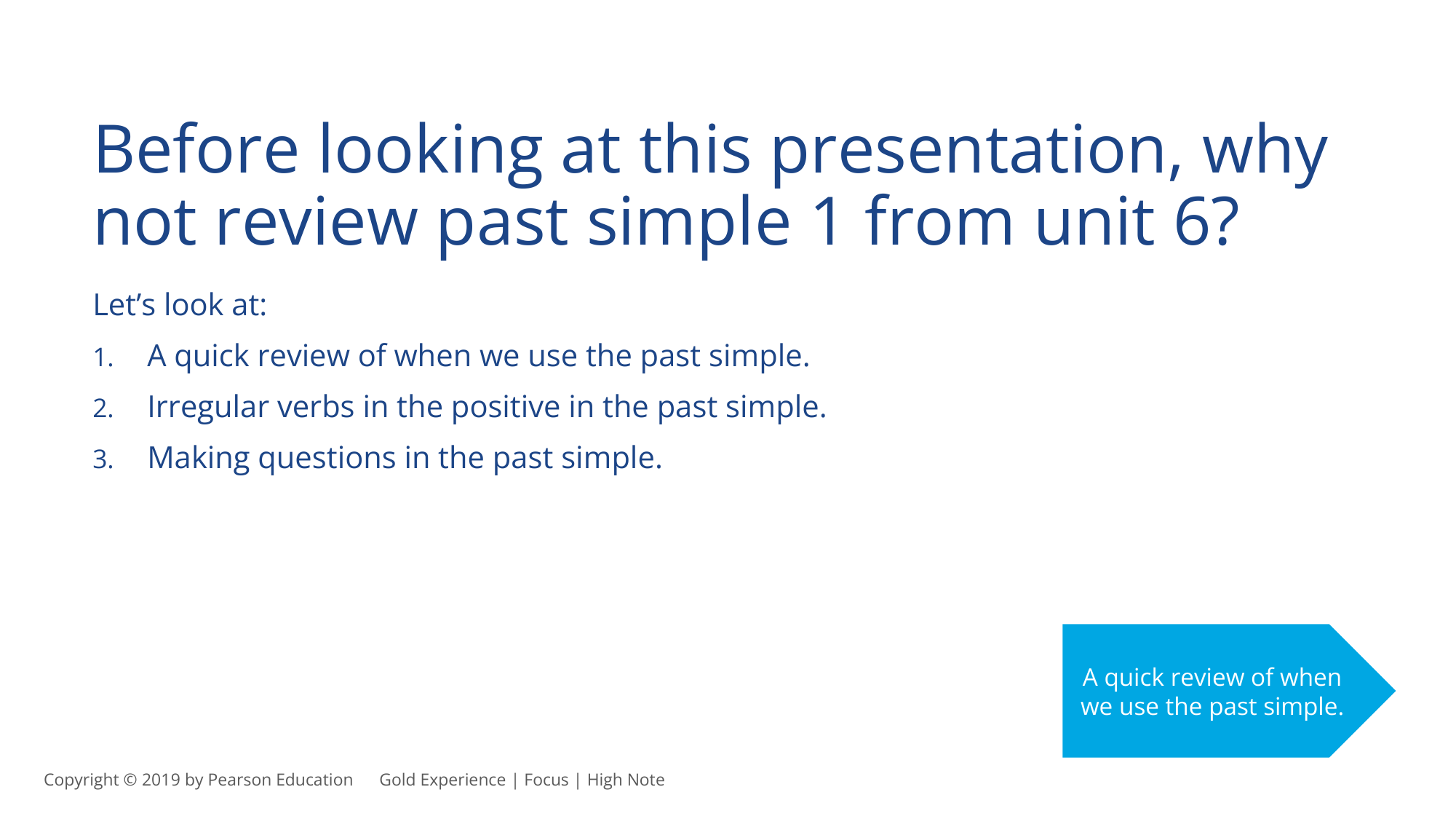

Before looking at this presentation, why not review past simple 1 from unit 6?
Let’s look at:
A quick review of when we use the past simple.
Irregular verbs in the positive in the past simple.
Making questions in the past simple.
A quick review of when we use the past simple.
Copyright © 2019 by Pearson Education      Gold Experience | Focus | High Note